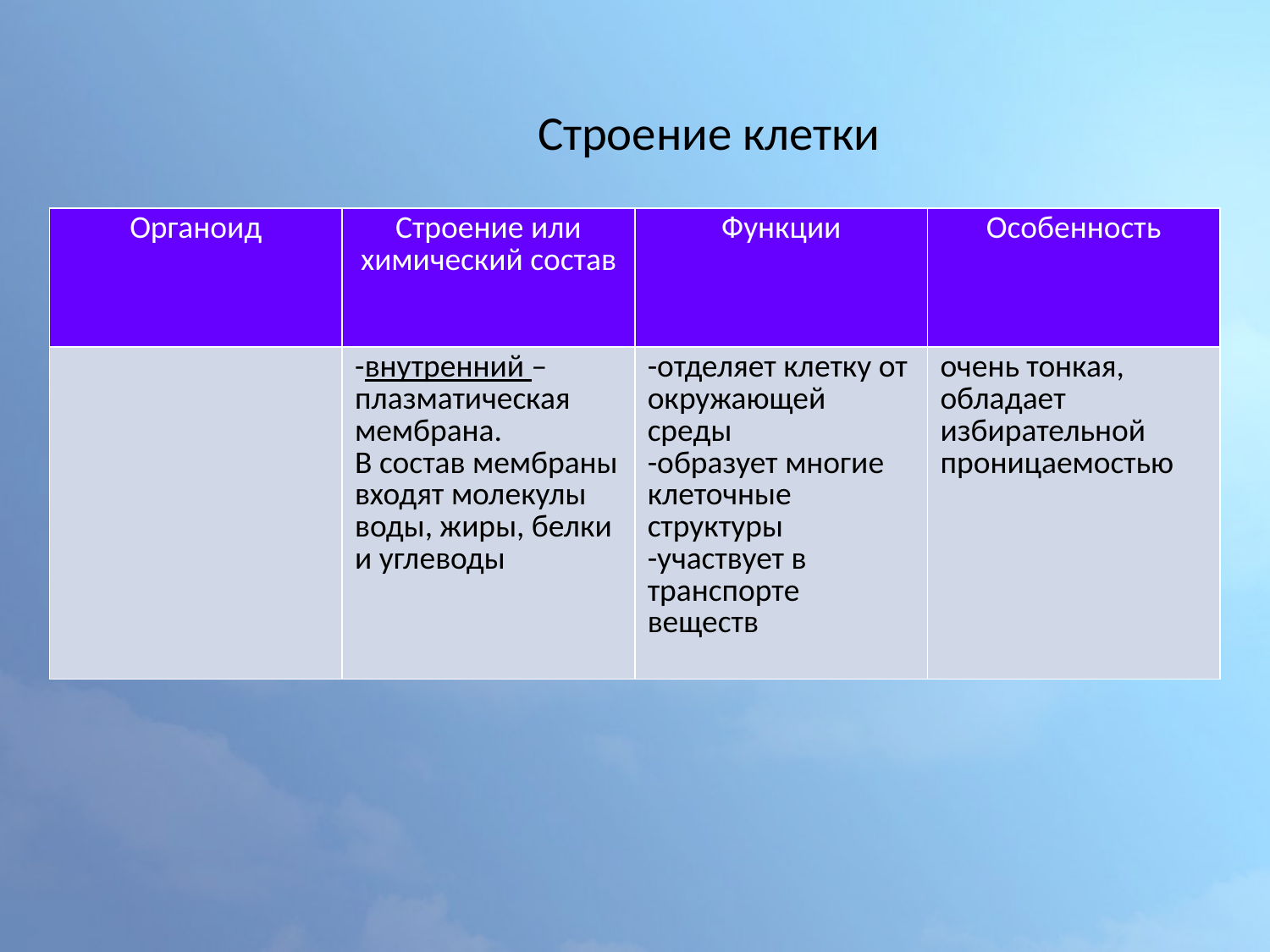

# Строение клетки
| Органоид | Строение или химический состав | Функции | Особенность |
| --- | --- | --- | --- |
|  | -внутренний – плазматическая мембрана. В состав мембраны входят молекулы воды, жиры, белки и углеводы | -отделяет клетку от окружающей среды -образует многие клеточные структуры -участвует в транспорте веществ | очень тонкая, обладает избирательной проницаемостью |